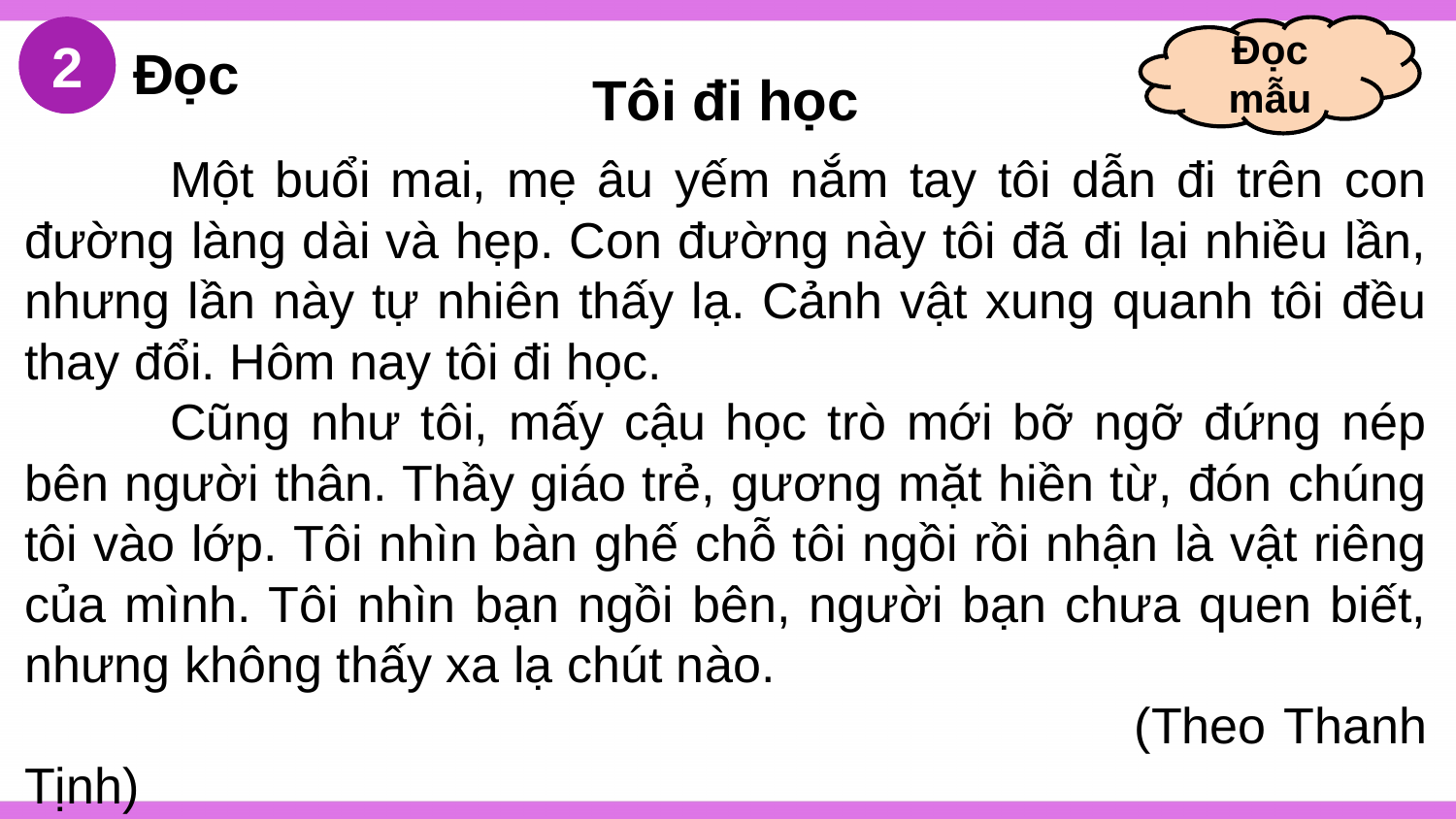

2
Đọc mẫu
Đọc
Tôi đi học
	Một buổi mai, mẹ âu yếm nắm tay tôi dẫn đi trên con đường làng dài và hẹp. Con đường này tôi đã đi lại nhiều lần, nhưng lần này tự nhiên thấy lạ. Cảnh vật xung quanh tôi đều thay đổi. Hôm nay tôi đi học.
	Cũng như tôi, mấy cậu học trò mới bỡ ngỡ đứng nép bên người thân. Thầy giáo trẻ, gương mặt hiền từ, đón chúng tôi vào lớp. Tôi nhìn bàn ghế chỗ tôi ngồi rồi nhận là vật riêng của mình. Tôi nhìn bạn ngồi bên, người bạn chưa quen biết, nhưng không thấy xa lạ chút nào.
						             (Theo Thanh Tịnh)